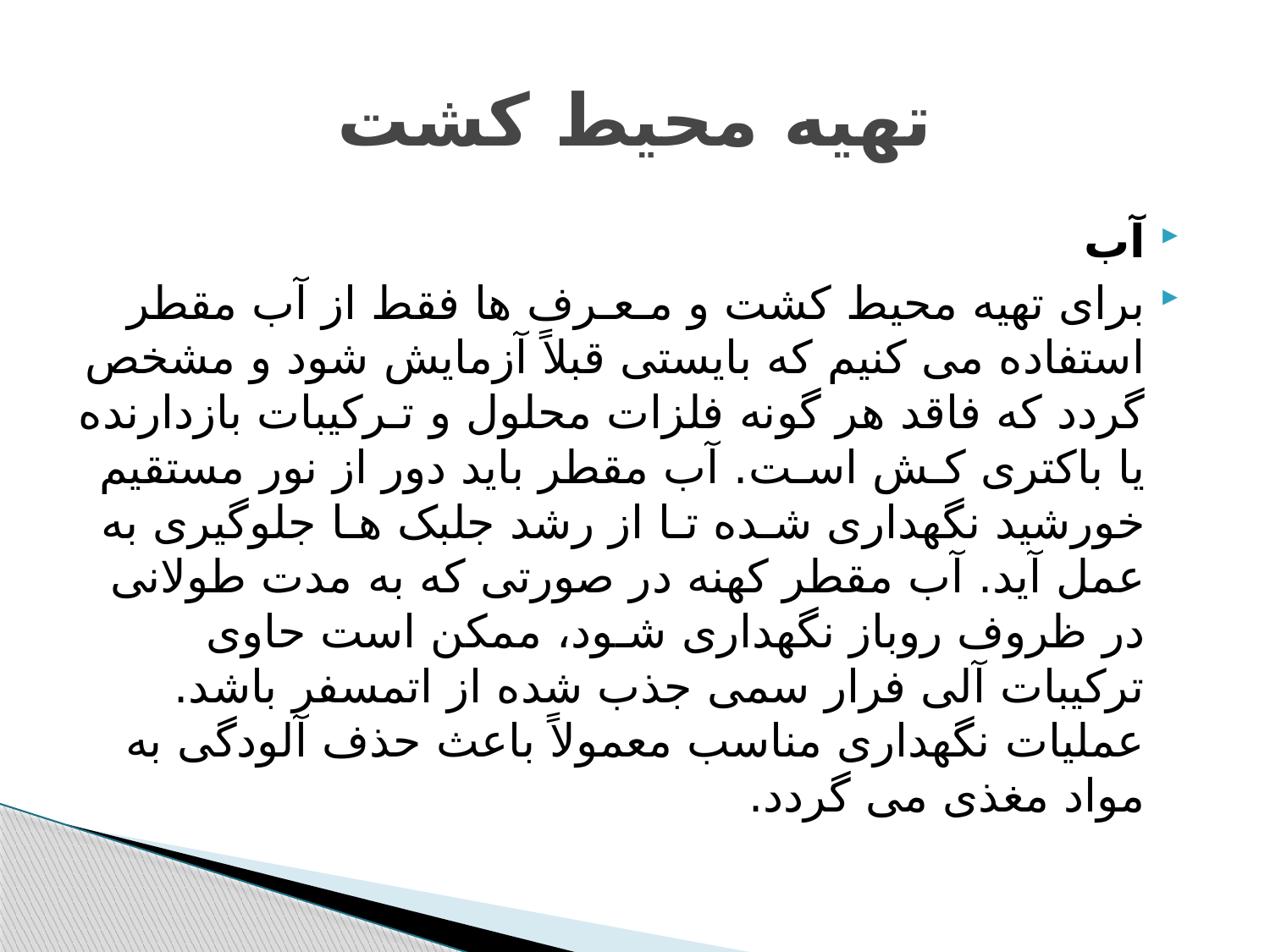

# تهیه محیط کشت
آب
برای تهیه محیط کشت و مـعـرف ها فقط از آب مقطر استفاده می کنیم که بایستی قبلاً آزمایش شود و مشخص گردد که فاقد هر گونه فلزات محلول و تـرکیبات بازدارنده یا باکتری کـش اسـت. آب مقطر باید دور از نور مستقیم خورشید نگهداری شـده تـا از رشد جلبک هـا جلوگیری به عمل آید. آب مقطر کهنه در صورتی که به مدت طولانی در ظروف روباز نگهداری شـود، ممکن است حاوی ترکیبات آلی فرار سمی جذب شده از اتمسفر باشد. عملیات نگهداری مناسب معمولاً باعث حذف آلودگی به مواد مغذی می گردد.